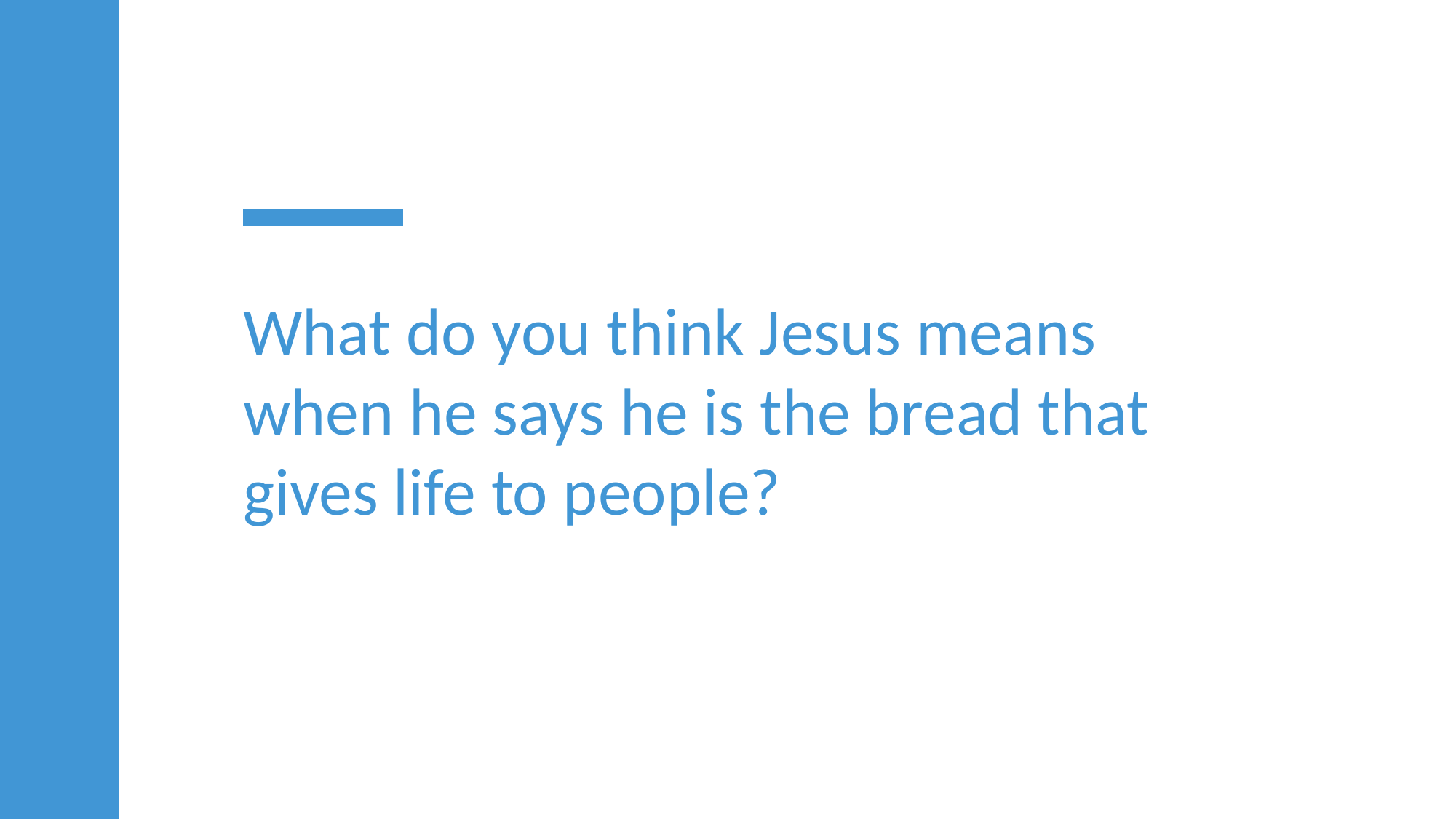

What do you think Jesus means when he says he is the bread that gives life to people?